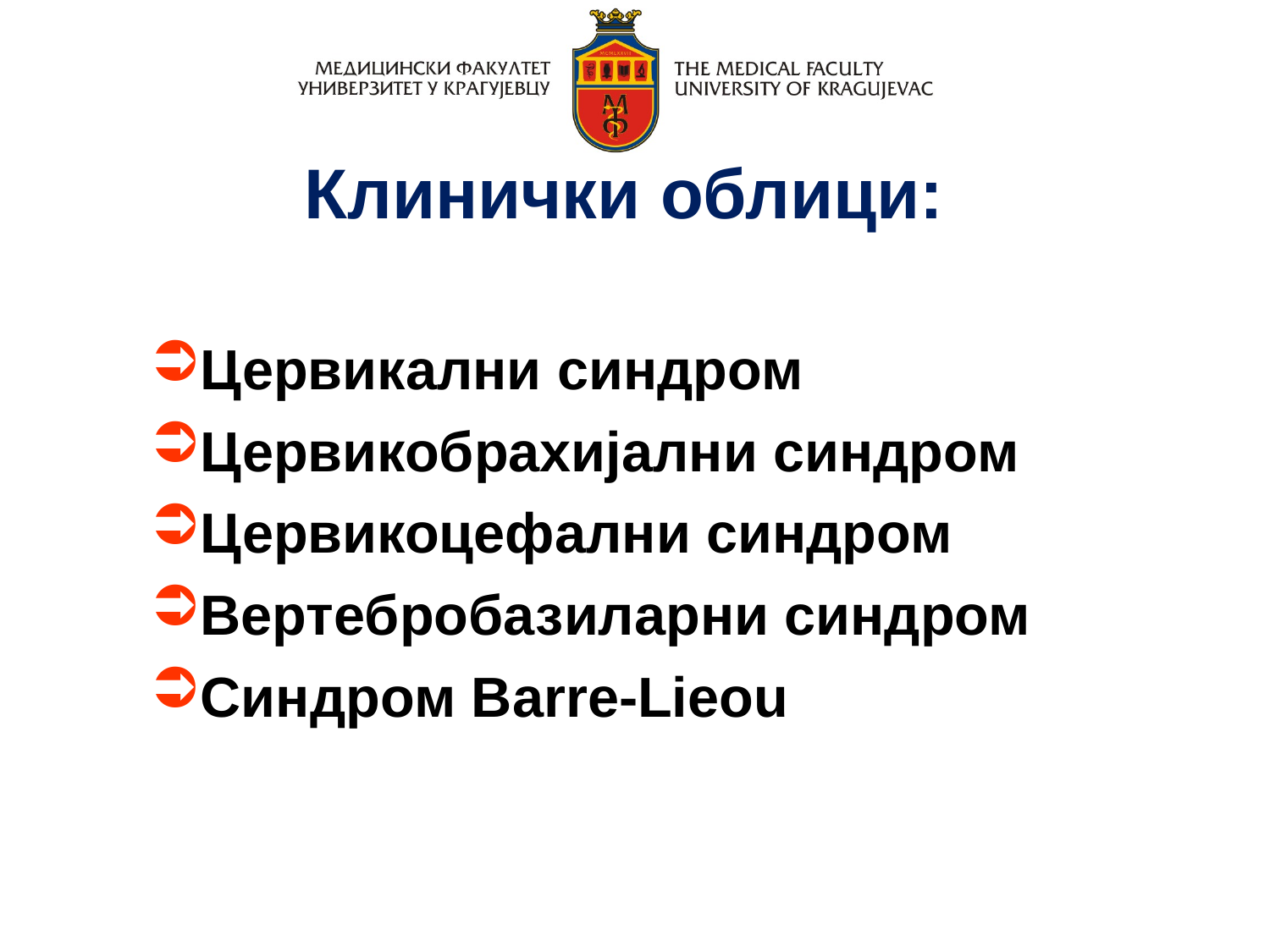

Клинички облици:

Цервикални синдром
Цервикобрахијални синдром
Цервикоцефални синдром
Вертебробазиларни синдром
Синдром Barre-Lieou